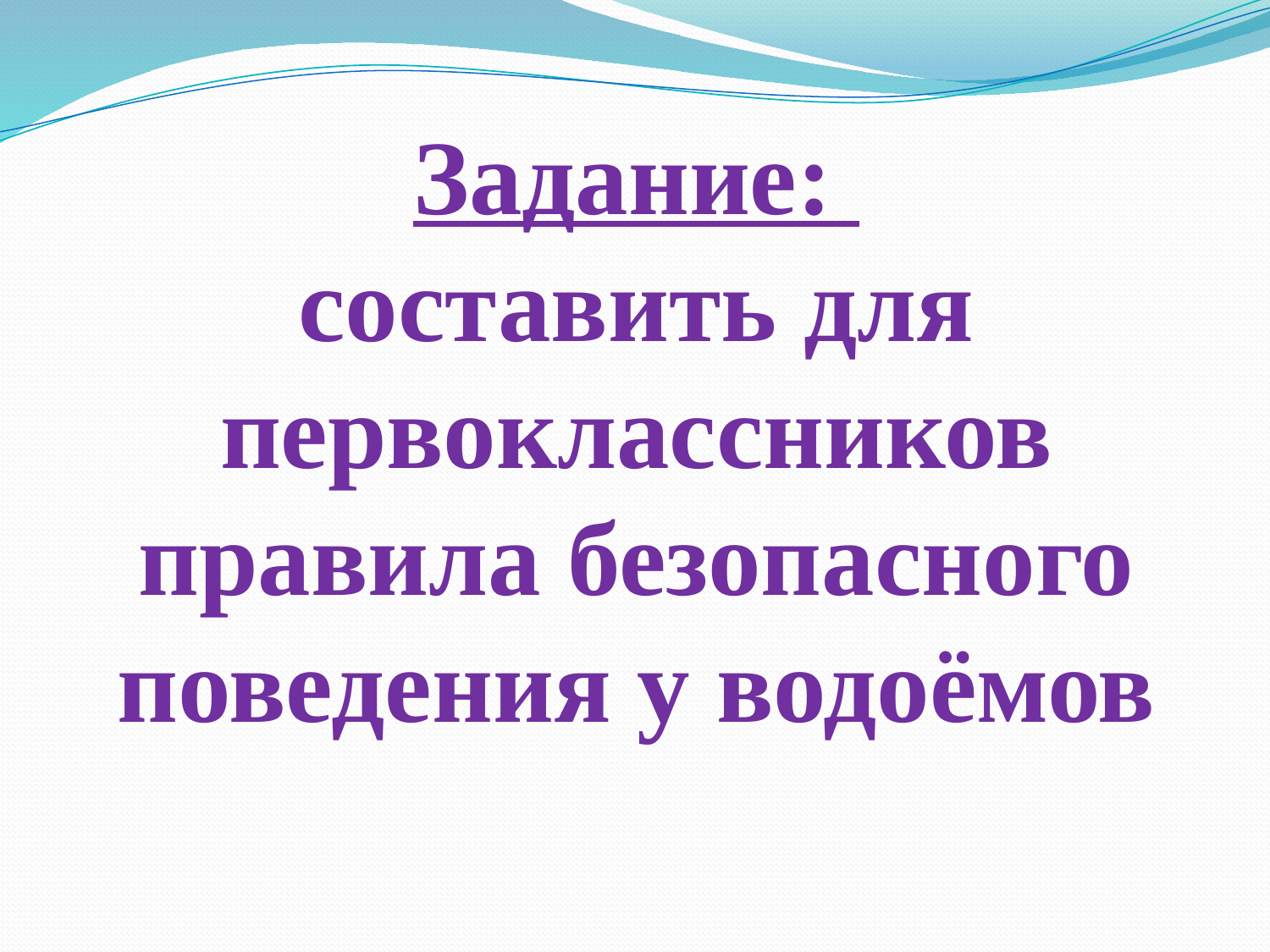

# Задание: составить для первоклассников правила безопасного поведения у водоёмов